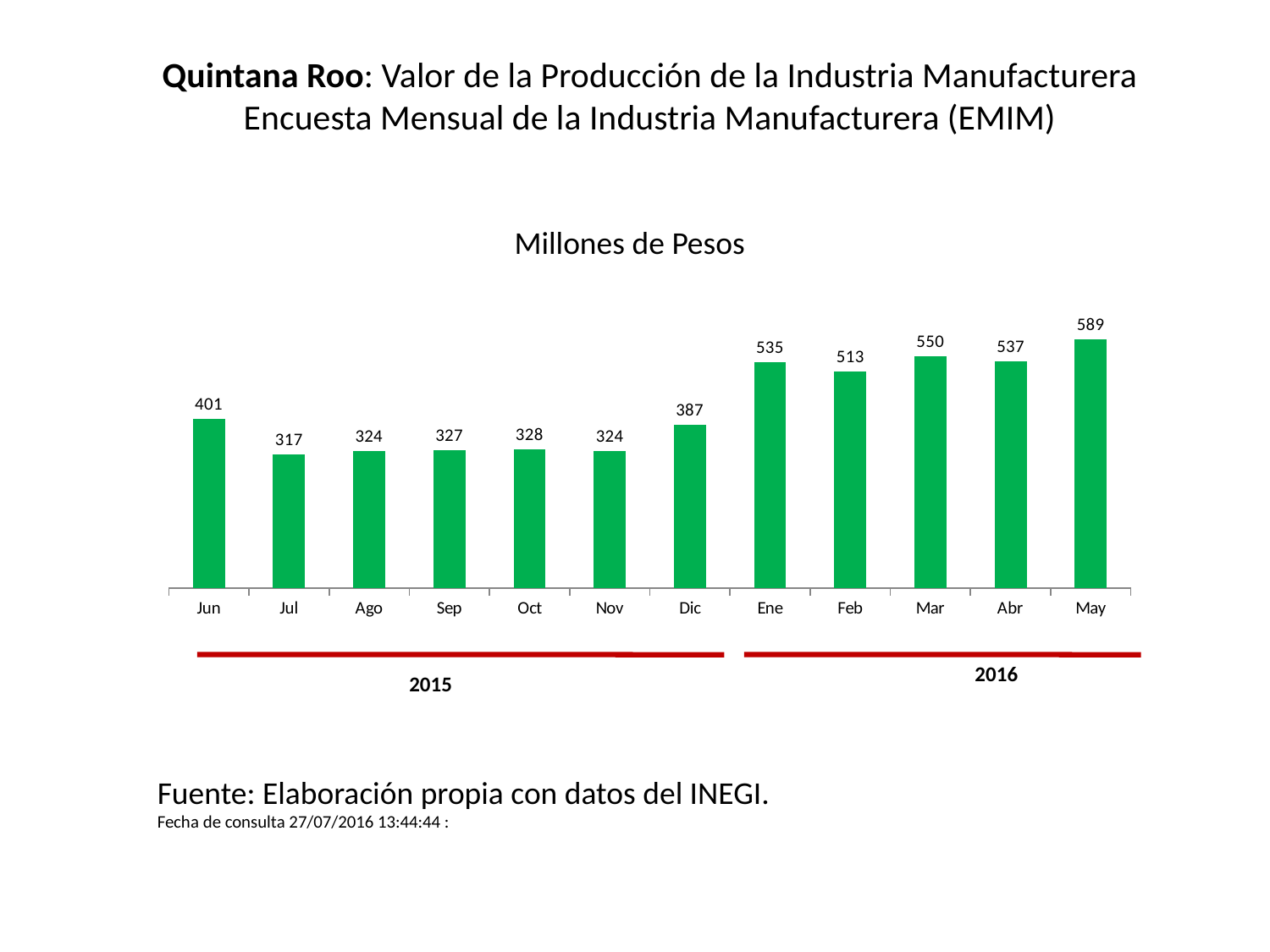

Quintana Roo: Valor de la Producción de la Industria Manufacturera
Encuesta Mensual de la Industria Manufacturera (EMIM)
Millones de Pesos

### Chart

| Category |  |
|---|---|
| Jun | 401.132 |
| Jul | 316.6190000000003 |
| Ago | 324.2749999999997 |
| Sep | 327.0329999999997 |
| Oct | 328.3879999999997 |
| Nov | 323.95 |
| Dic | 386.535 |
| Ene | 534.702 |
| Feb | 512.97 |
| Mar | 549.594 |
| Abr | 537.0259999999994 |
| May | 588.612 |
2016
2015
Fuente: Elaboración propia con datos del INEGI.
Fecha de consulta 27/07/2016 13:44:44 :